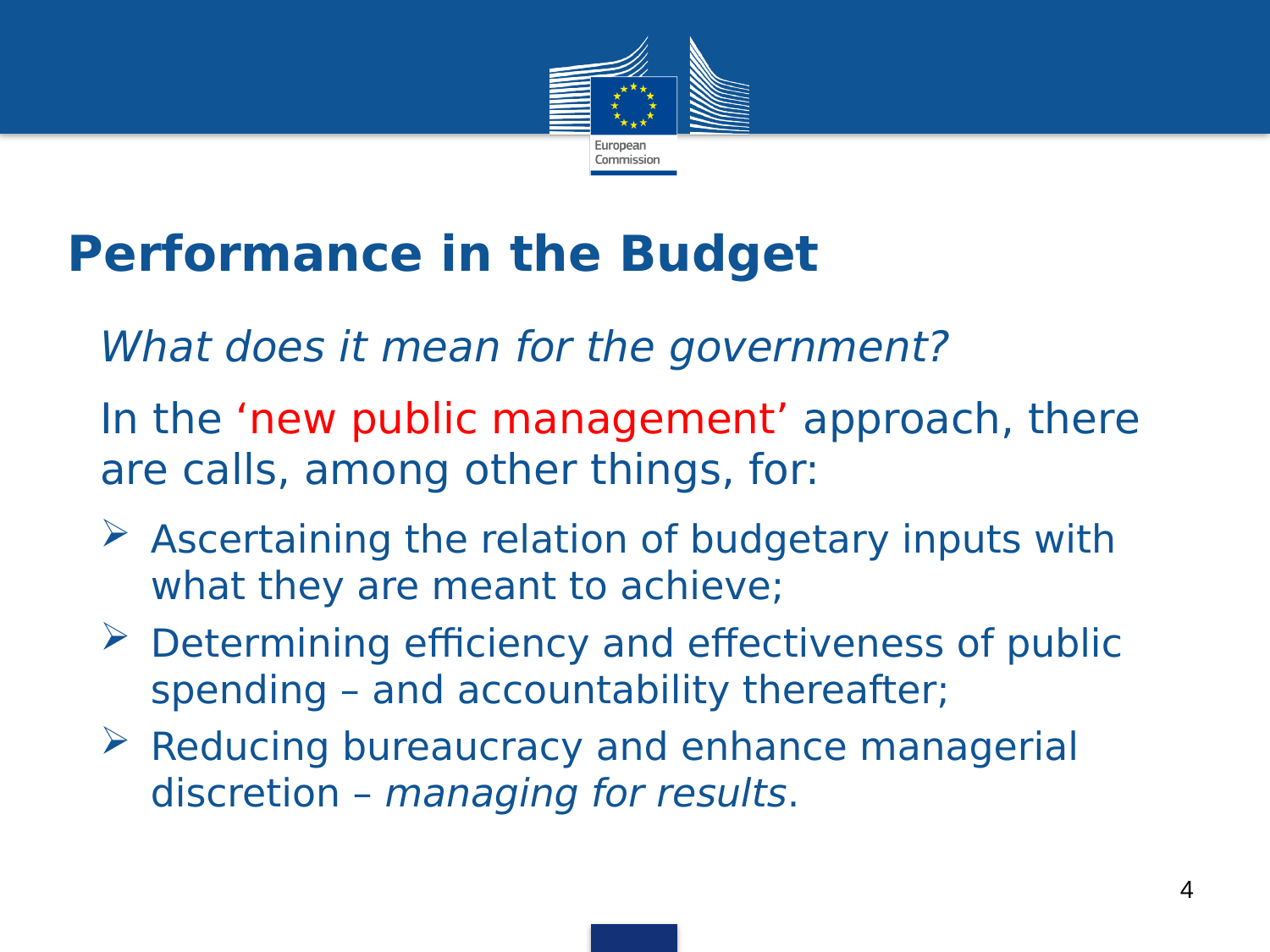

# Performance in the Budget
What does it mean for the government?
In the ‘new public management’ approach, there are calls, among other things, for:
Ascertaining the relation of budgetary inputs with what they are meant to achieve;
Determining efficiency and effectiveness of public spending – and accountability thereafter;
Reducing bureaucracy and enhance managerial discretion – managing for results.
4